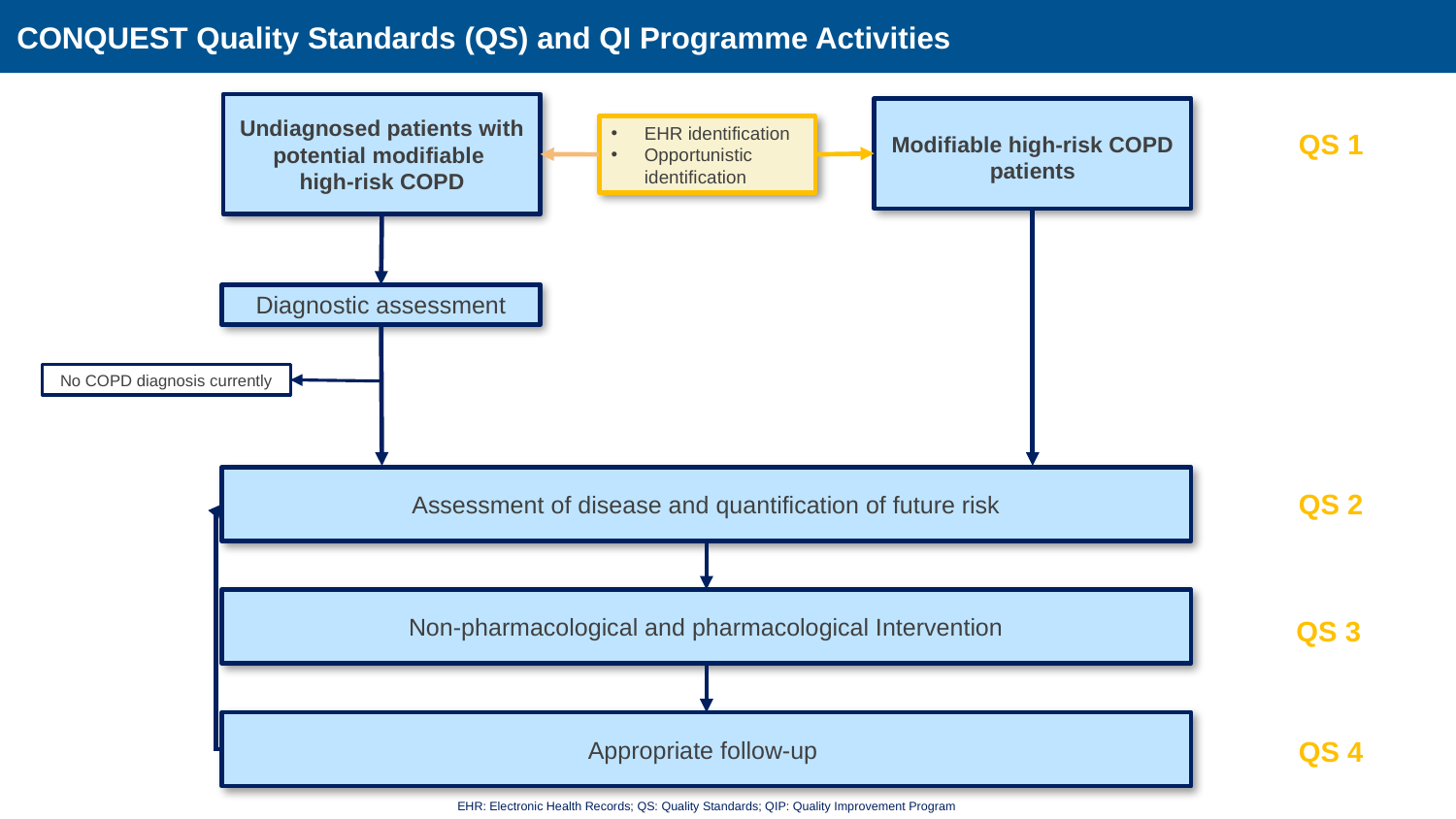

CONQUEST Quality Standards (QS) and QI Programme Activities

Undiagnosed patients with potential modifiable
high-risk COPD

Modifiable high-risk COPD patients

EHR identification
Opportunistic identification
QS 1
Diagnostic assessment
No COPD diagnosis currently

Assessment of disease and quantification of future risk

QS 2

Non-pharmacological and pharmacological Intervention

QS 3

Appropriate follow-up

QS 4
EHR: Electronic Health Records; QS: Quality Standards; QIP: Quality Improvement Program